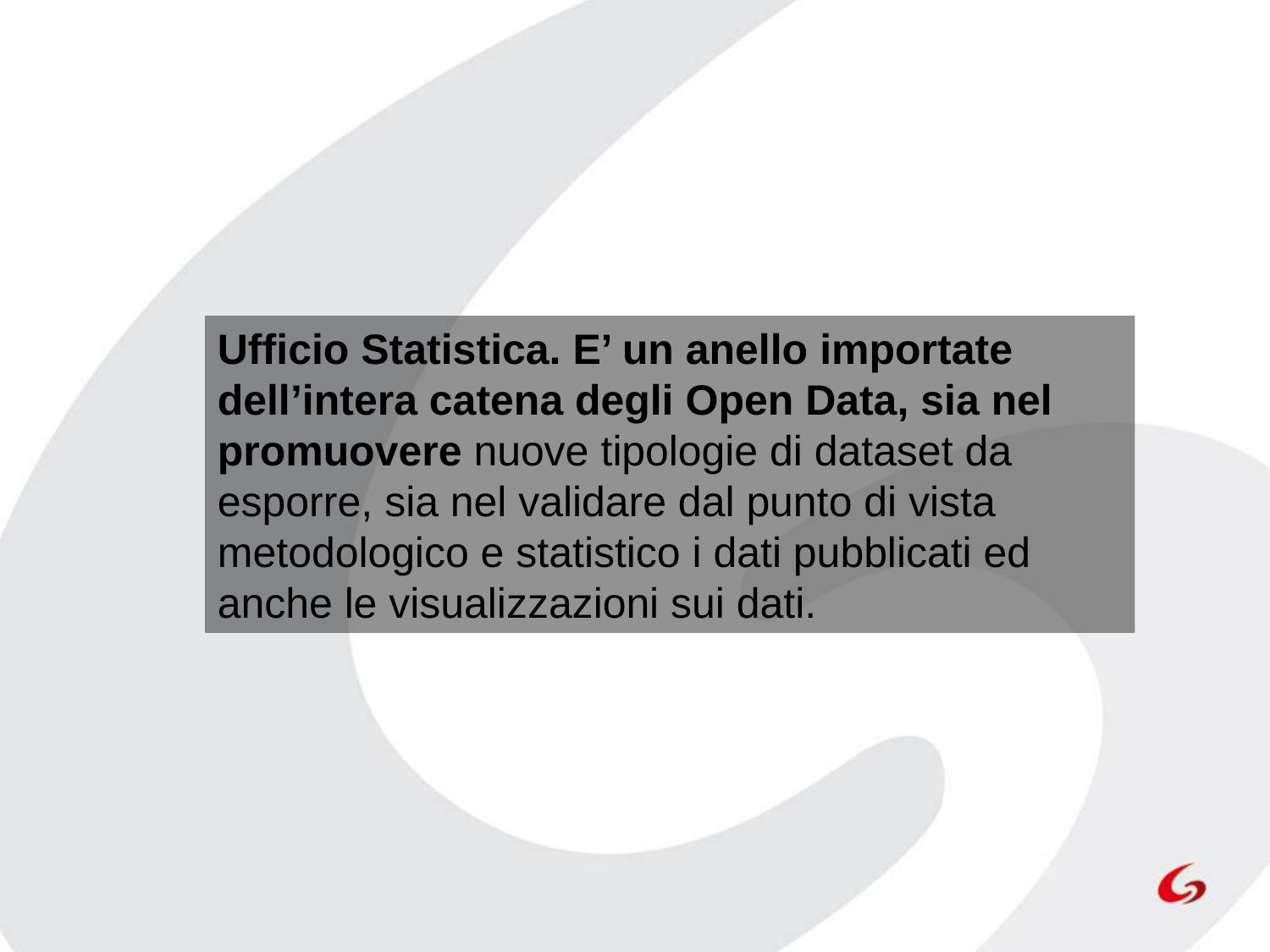

Ufficio Statistica. E’ un anello importate dell’intera catena degli Open Data, sia nel promuovere nuove tipologie di dataset da esporre, sia nel validare dal punto di vista metodologico e statistico i dati pubblicati ed anche le visualizzazioni sui dati.